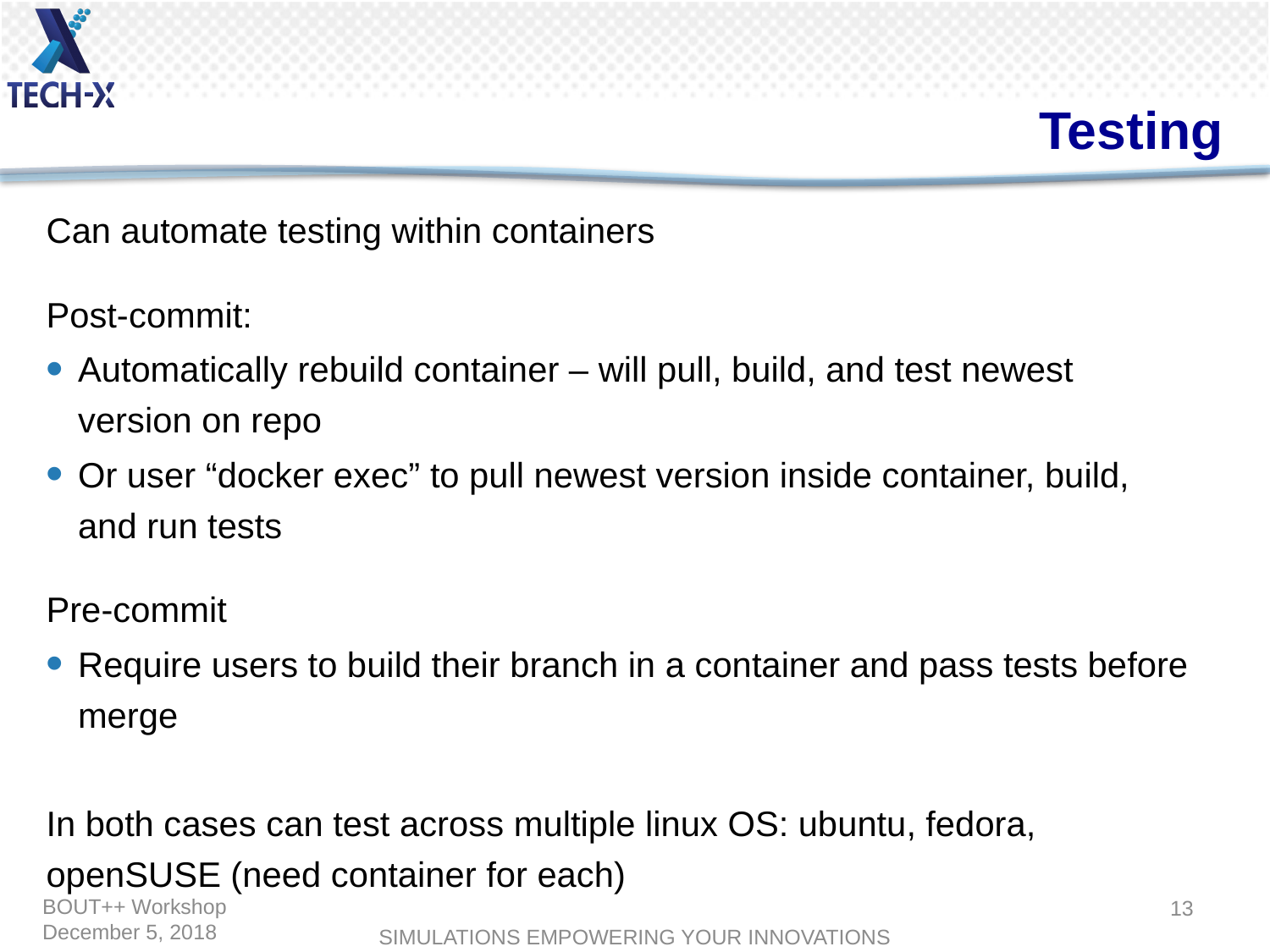

# Testing
Can automate testing within containers

Post-commit:
Automatically rebuild container – will pull, build, and test newest version on repo
Or user “docker exec” to pull newest version inside container, build, and run tests

Pre-commit
Require users to build their branch in a container and pass tests before merge

In both cases can test across multiple linux OS: ubuntu, fedora, openSUSE (need container for each)
13
BOUT++ Workshop
December 5, 2018
SIMULATIONS EMPOWERING YOUR INNOVATIONS